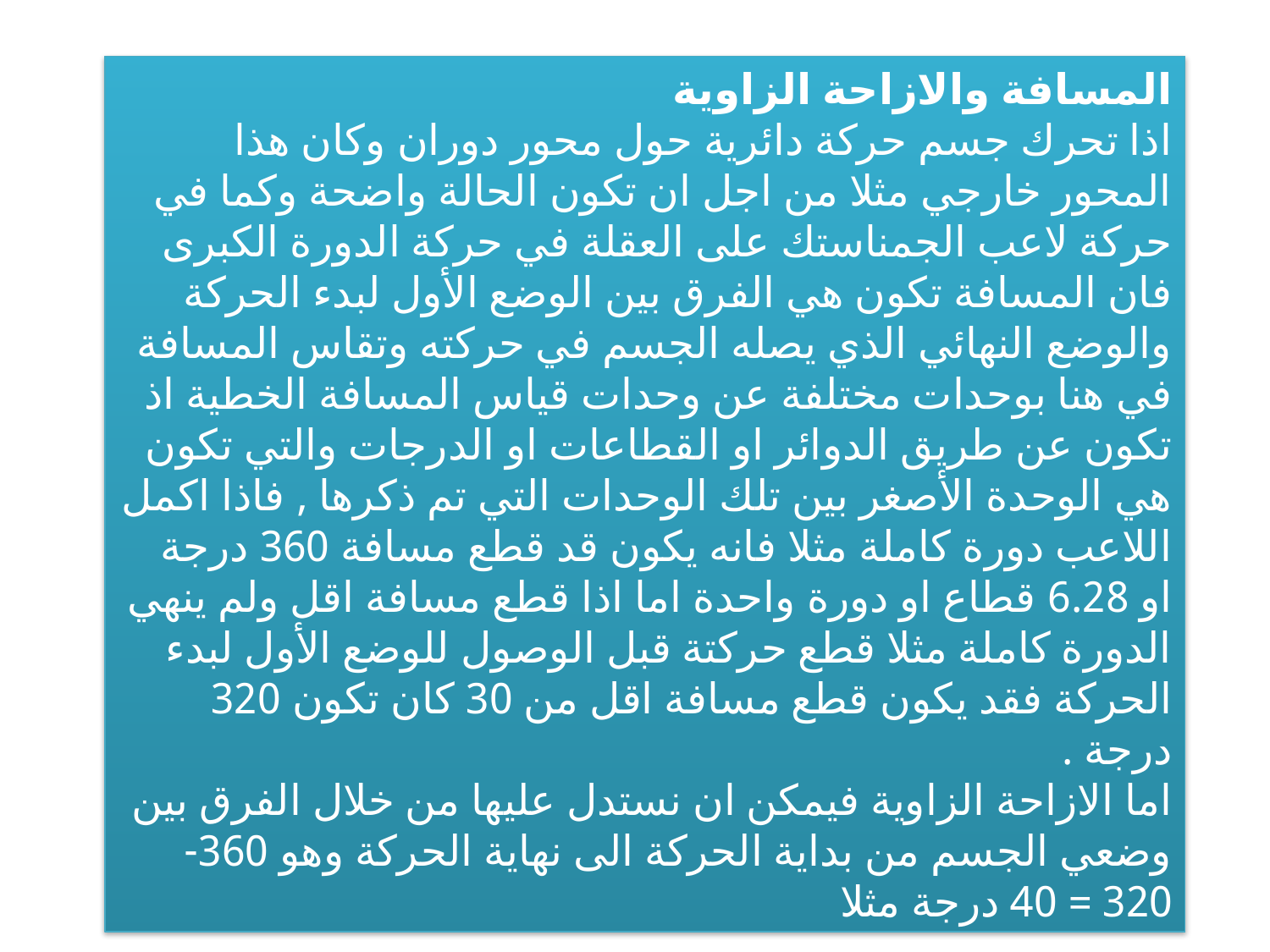

المسافة والازاحة الزاوية
اذا تحرك جسم حركة دائرية حول محور دوران وكان هذا المحور خارجي مثلا من اجل ان تكون الحالة واضحة وكما في حركة لاعب الجمناستك على العقلة في حركة الدورة الكبرى فان المسافة تكون هي الفرق بين الوضع الأول لبدء الحركة والوضع النهائي الذي يصله الجسم في حركته وتقاس المسافة في هنا بوحدات مختلفة عن وحدات قياس المسافة الخطية اذ تكون عن طريق الدوائر او القطاعات او الدرجات والتي تكون هي الوحدة الأصغر بين تلك الوحدات التي تم ذكرها , فاذا اكمل اللاعب دورة كاملة مثلا فانه يكون قد قطع مسافة 360 درجة او 6.28 قطاع او دورة واحدة اما اذا قطع مسافة اقل ولم ينهي الدورة كاملة مثلا قطع حركتة قبل الوصول للوضع الأول لبدء الحركة فقد يكون قطع مسافة اقل من 30 كان تكون 320 درجة .
اما الازاحة الزاوية فيمكن ان نستدل عليها من خلال الفرق بين وضعي الجسم من بداية الحركة الى نهاية الحركة وهو 360-320 = 40 درجة مثلا